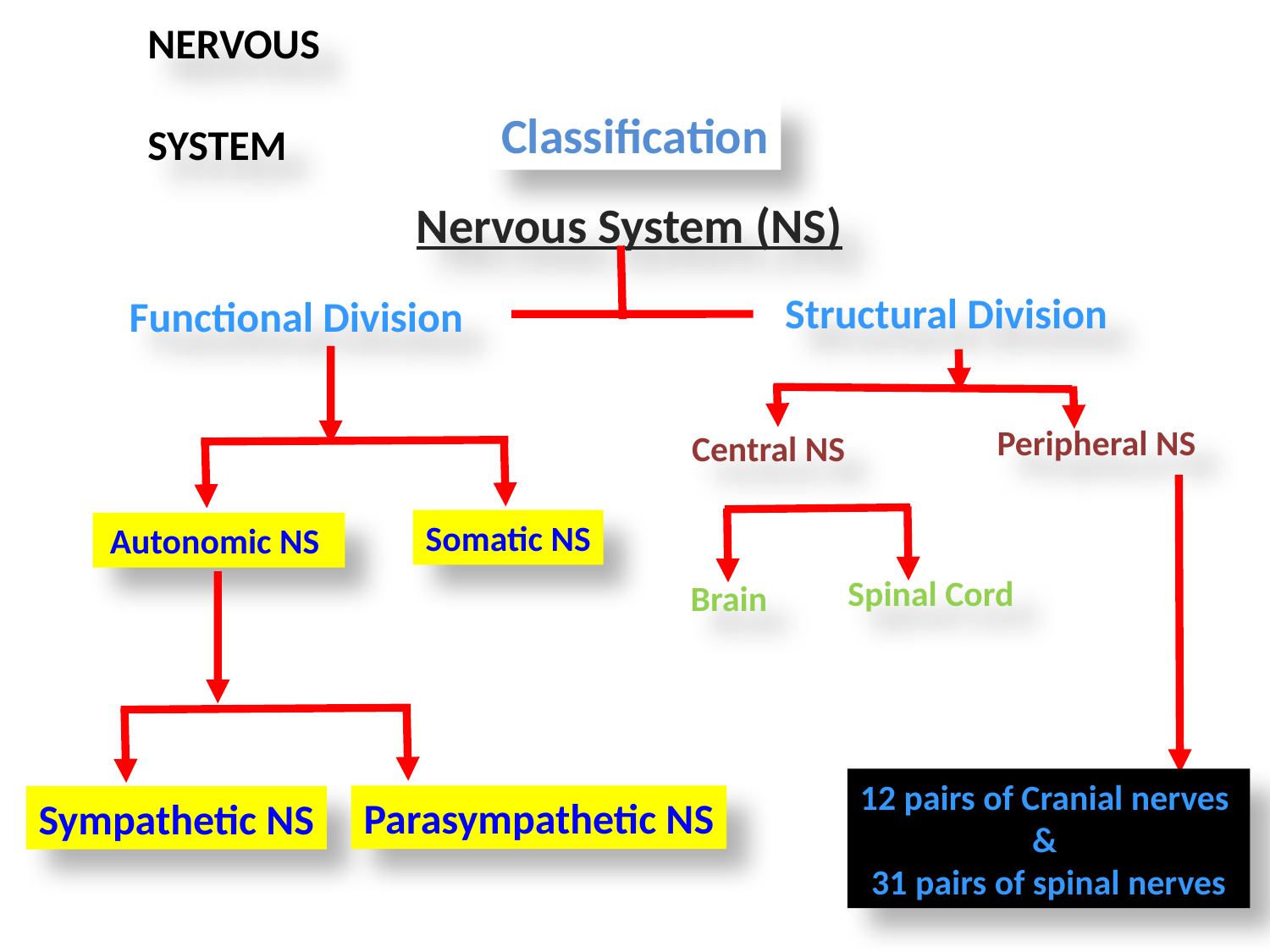

NERVOUS

SYSTEM
Classification
Nervous System (NS)

Structural Division
Functional Division

Peripheral NS
Central NS

Somatic NS
Autonomic NS
Spinal Cord
Brain

12 pairs of Cranial nerves
&
31 pairs of spinal nerves
Parasympathetic NS
Sympathetic NS